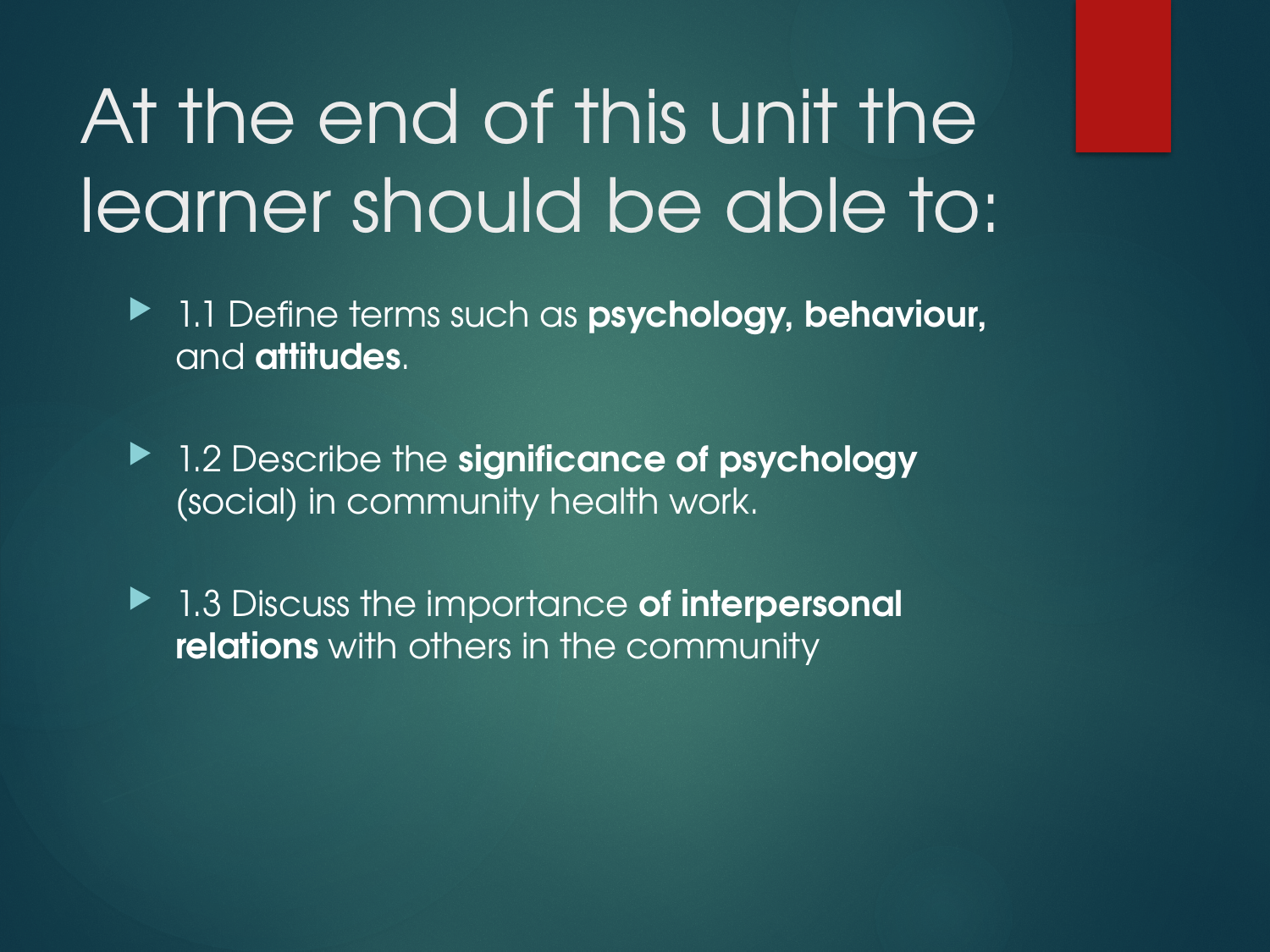

# At the end of this unit the learner should be able to:
1.1 Define terms such as psychology, behaviour, and attitudes.
1.2 Describe the significance of psychology (social) in community health work.
1.3 Discuss the importance of interpersonal relations with others in the community